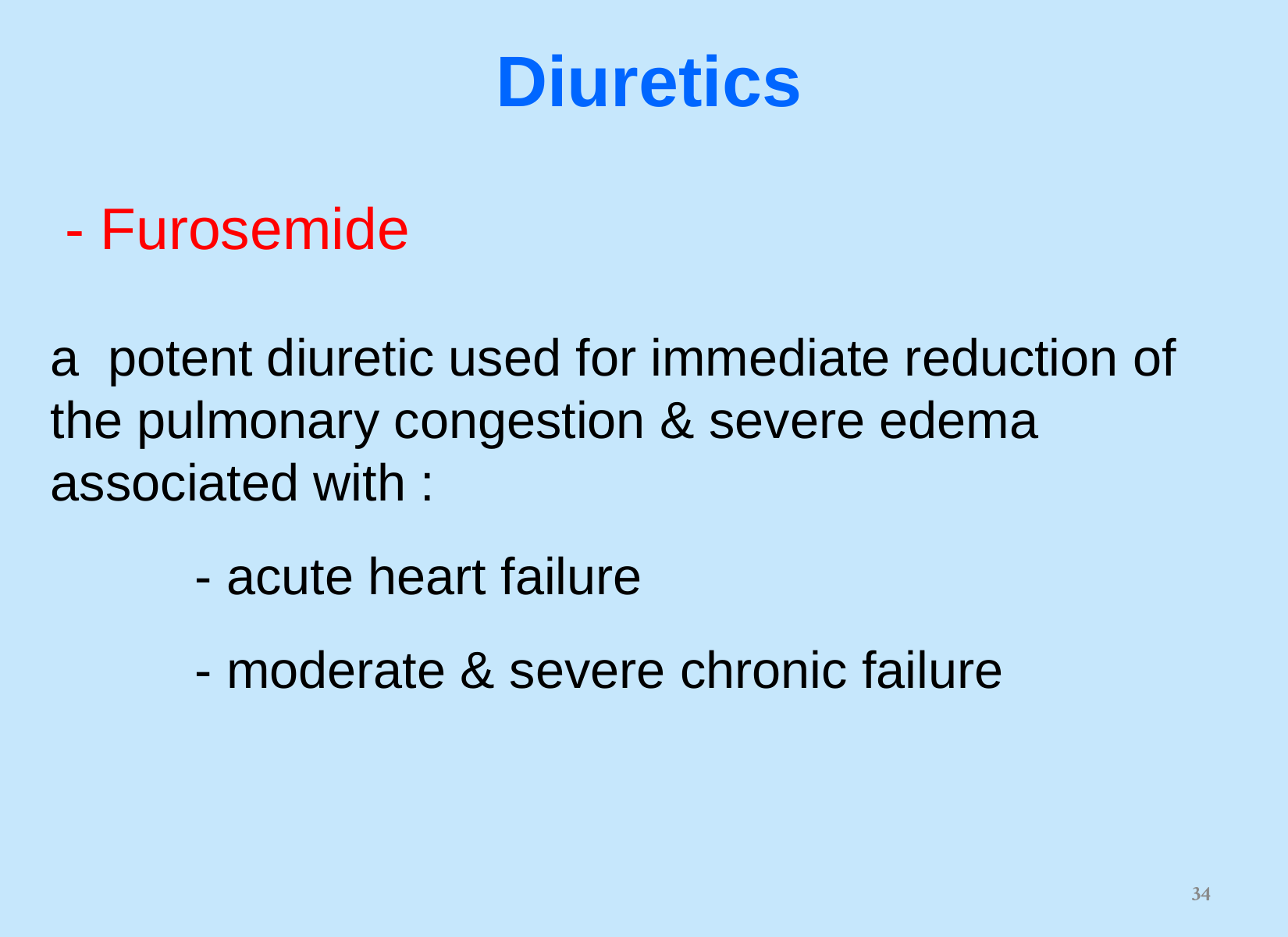

Diuretics

 - Furosemide

a  potent diuretic used for immediate reduction of the pulmonary congestion & severe edema associated with :
          - acute heart failure
          - moderate & severe chronic failure

34